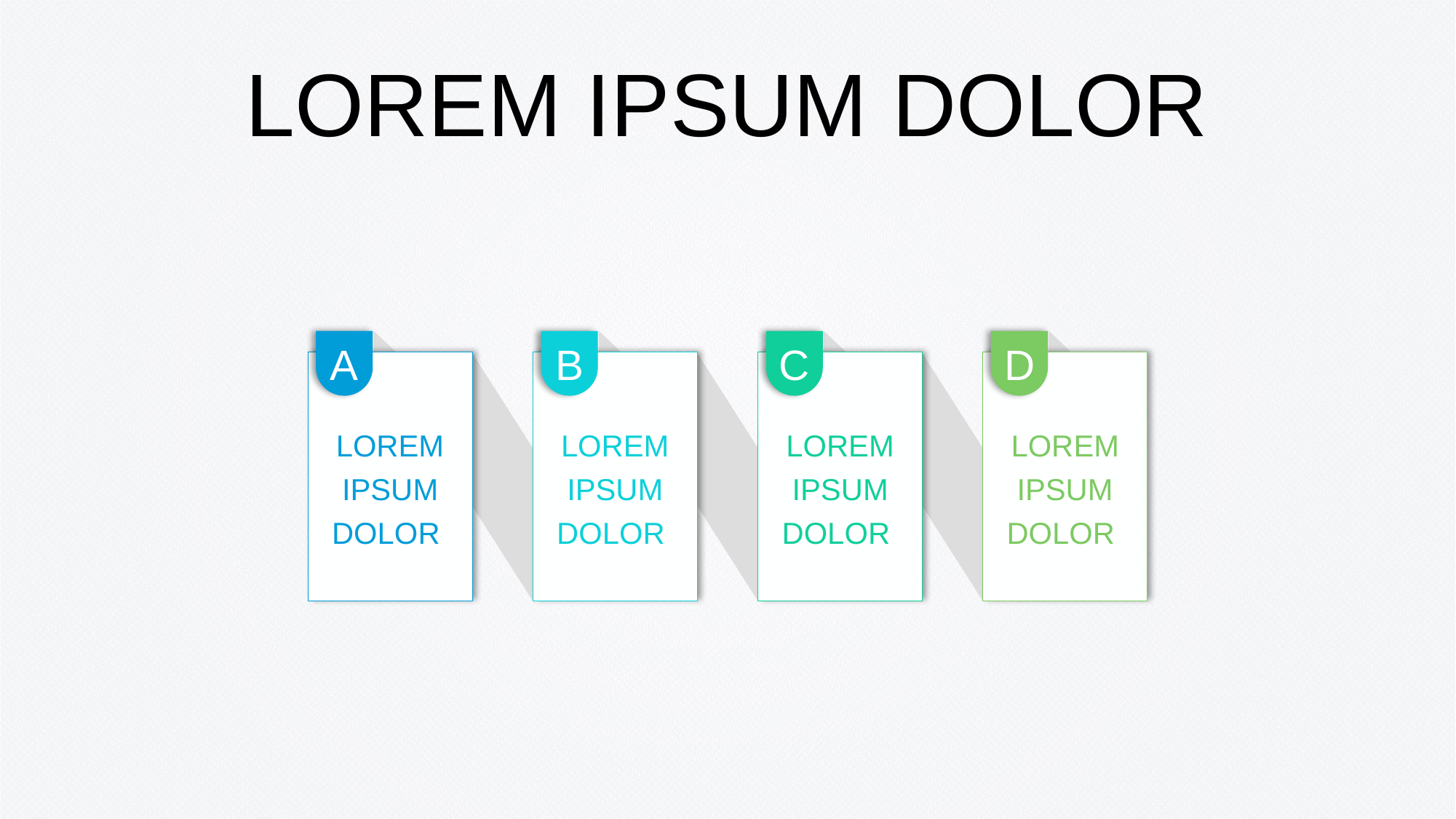

# LOREM IPSUM DOLOR
A

B

C

D

LOREM IPSUM DOLOR
LOREM IPSUM DOLOR
LOREM IPSUM DOLOR
LOREM IPSUM DOLOR